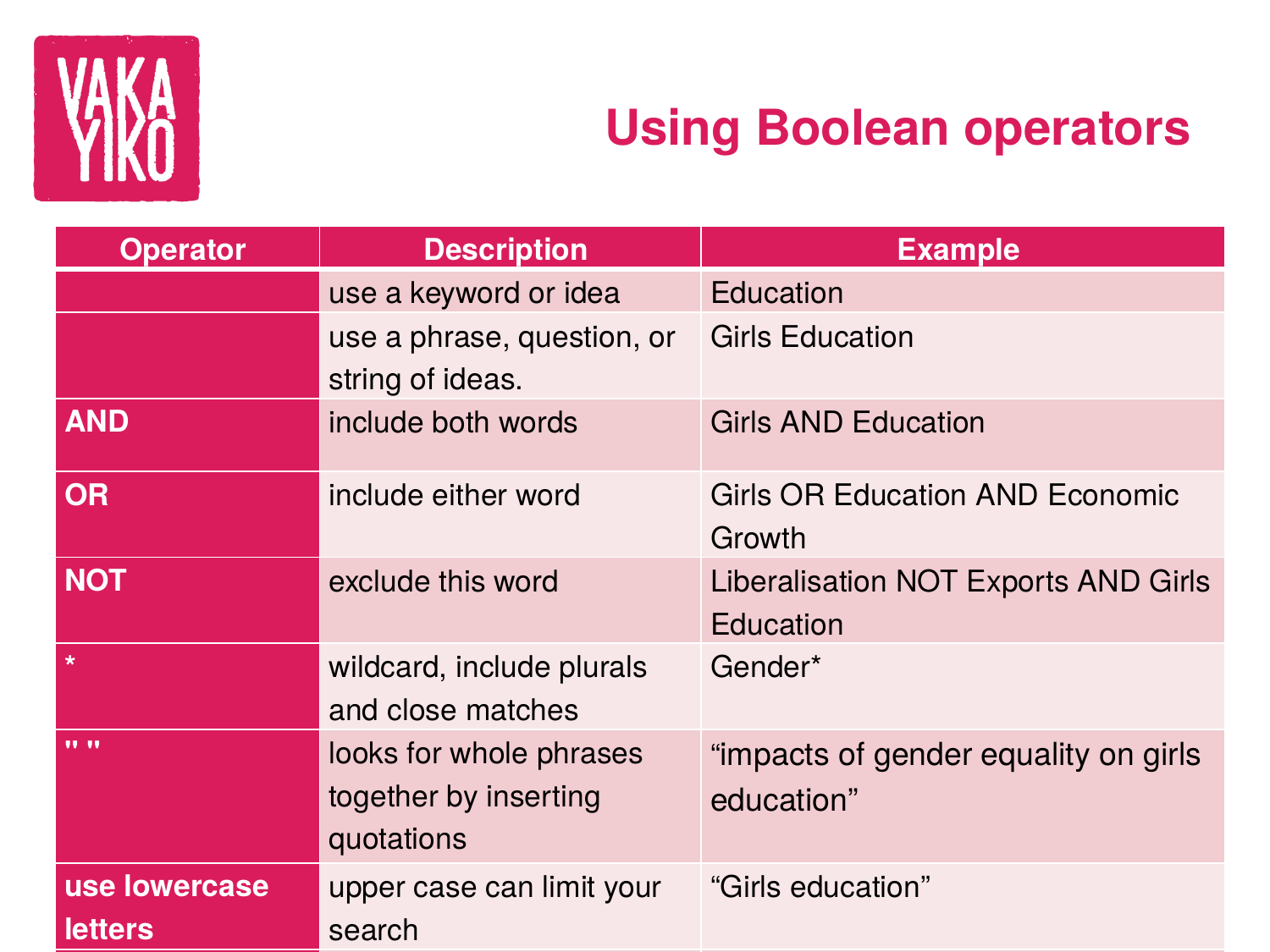

# Using Boolean operators
| Operator | Description | Example |
| --- | --- | --- |
|  | use a keyword or idea | Education |
|  | use a phrase, question, or string of ideas. | Girls Education |
| AND | include both words | Girls AND Education |
| OR | include either word | Girls OR Education AND Economic Growth |
| NOT | exclude this word | Liberalisation NOT Exports AND Girls Education |
| \* | wildcard, include plurals and close matches | Gender\* |
| " " | looks for whole phrases together by inserting quotations | “impacts of gender equality on girls education” |
| use lowercase letters | upper case can limit your search | “Girls education” |
| title: | to find the word in the title of the page | title: girls |